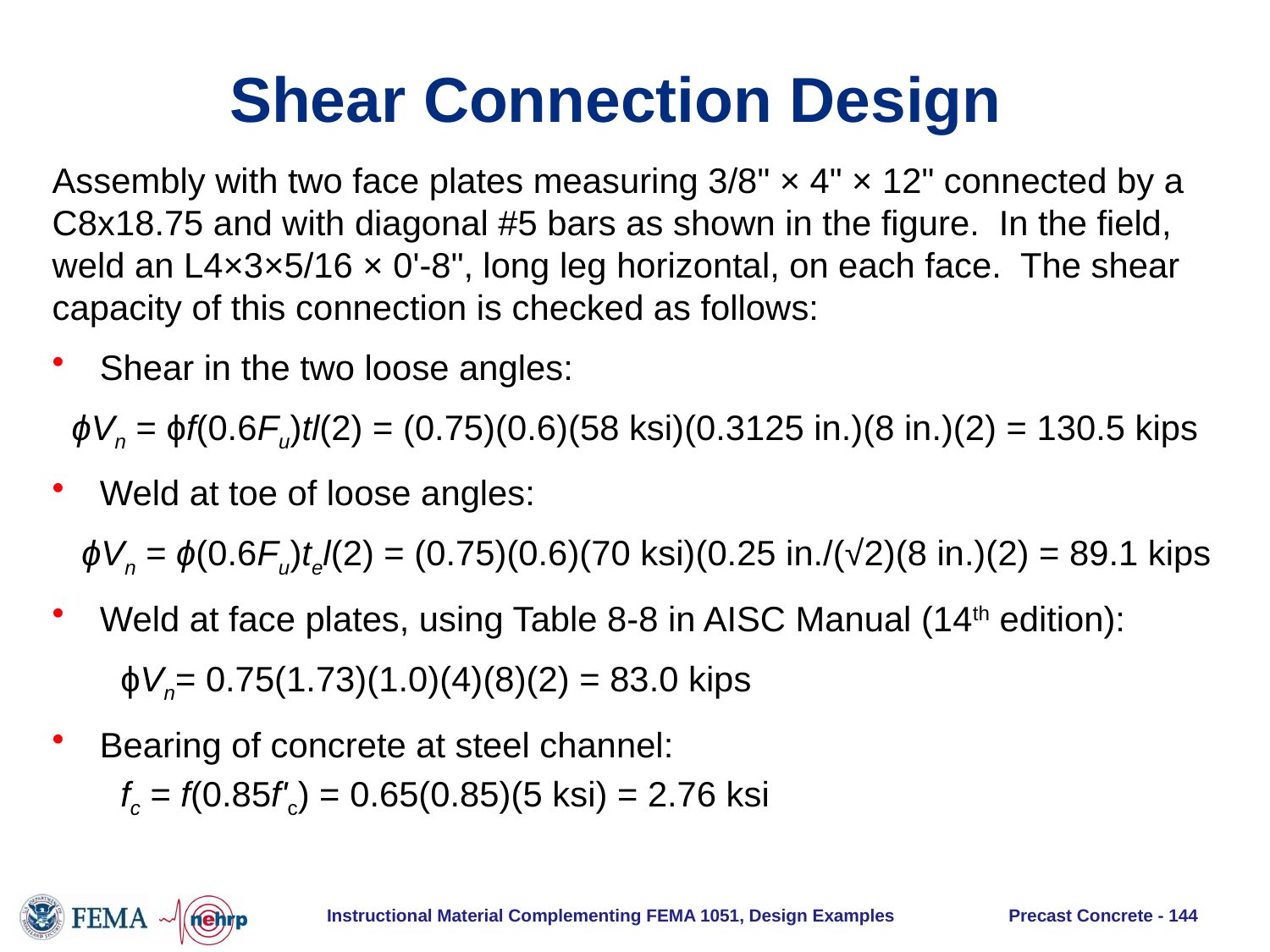

# Shear Connection Design
Assembly with two face plates measuring 3/8" × 4" × 12" connected by a C8x18.75 and with diagonal #5 bars as shown in the figure.  In the field, weld an L4×3×5/16 × 0'‑8", long leg horizontal, on each face.  The shear capacity of this connection is checked as follows:
Shear in the two loose angles:
  ϕVn = ϕf(0.6Fu)tl(2) = (0.75)(0.6)(58 ksi)(0.3125 in.)(8 in.)(2) = 130.5 kips
Weld at toe of loose angles:
   ϕVn = ϕ(0.6Fu)tel(2) = (0.75)(0.6)(70 ksi)(0.25 in./(√2)(8 in.)(2) = 89.1 kips
Weld at face plates, using Table 8-8 in AISC Manual (14th edition):
       ϕVn= 0.75(1.73)(1.0)(4)(8)(2) = 83.0 kips
Bearing of concrete at steel channel:
       fc = f(0.85f'c) = 0.65(0.85)(5 ksi) = 2.76 ksi